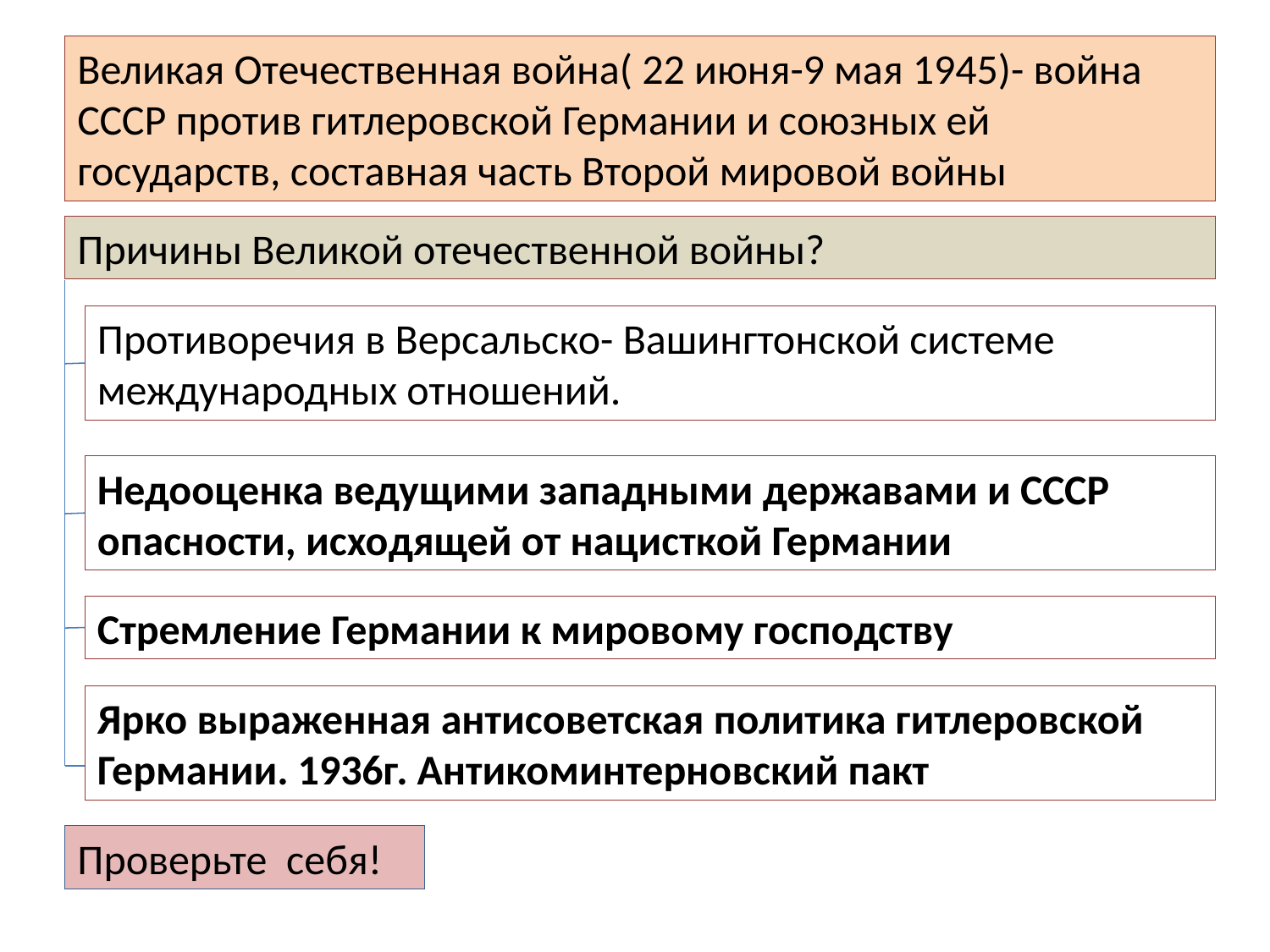

Великая Отечественная война( 22 июня-9 мая 1945)- война СССР против гитлеровской Германии и союзных ей государств, составная часть Второй мировой войны
Причины Великой отечественной войны?
Противоречия в Версальско- Вашингтонской системе международных отношений.
Недооценка ведущими западными державами и СССР опасности, исходящей от нацисткой Германии
Стремление Германии к мировому господству
Ярко выраженная антисоветская политика гитлеровской Германии. 1936г. Антикоминтерновский пакт
Проверьте  себя!